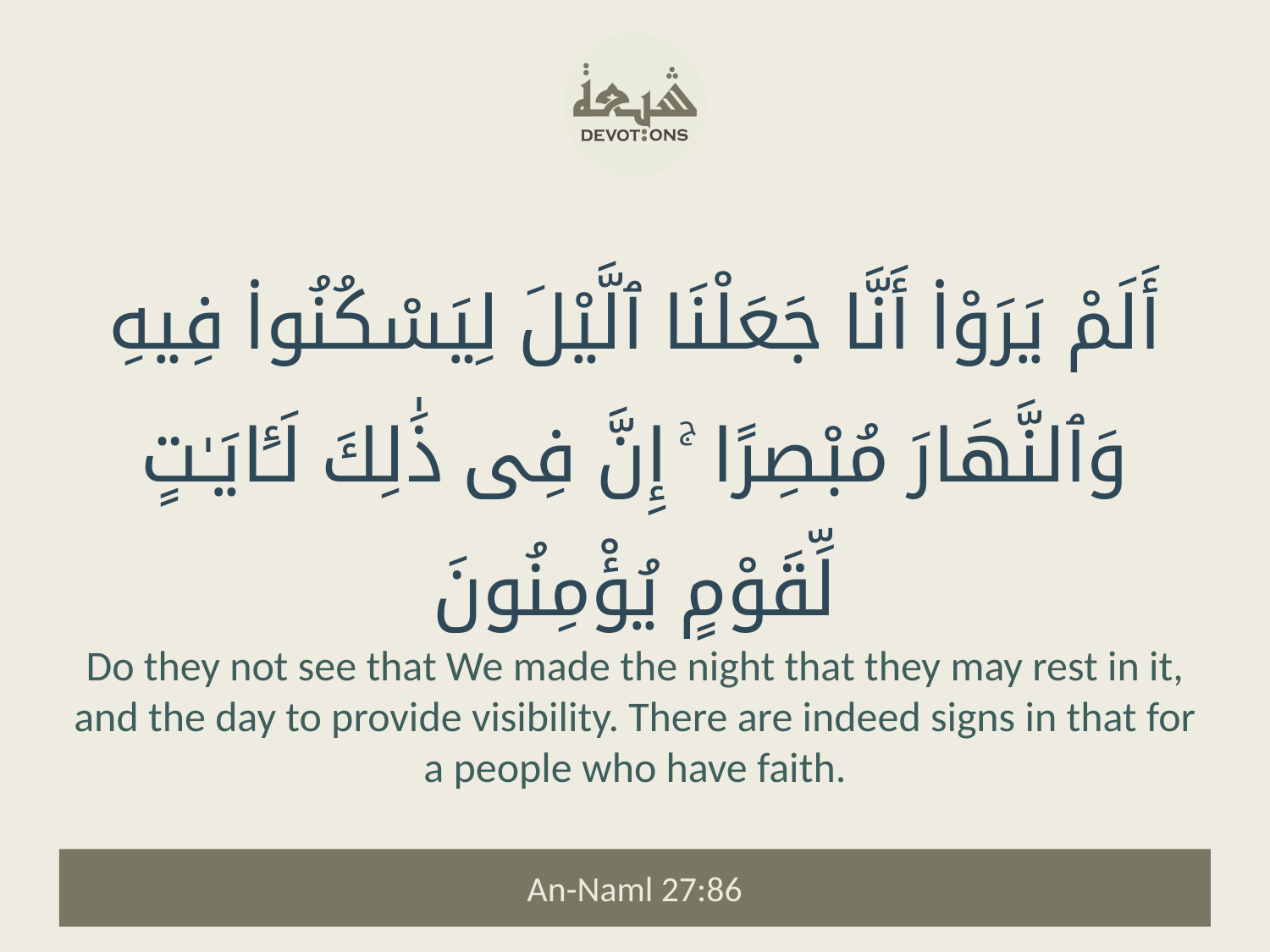

أَلَمْ يَرَوْا۟ أَنَّا جَعَلْنَا ٱلَّيْلَ لِيَسْكُنُوا۟ فِيهِ وَٱلنَّهَارَ مُبْصِرًا ۚ إِنَّ فِى ذَٰلِكَ لَـَٔايَـٰتٍ لِّقَوْمٍ يُؤْمِنُونَ
Do they not see that We made the night that they may rest in it, and the day to provide visibility. There are indeed signs in that for a people who have faith.
An-Naml 27:86